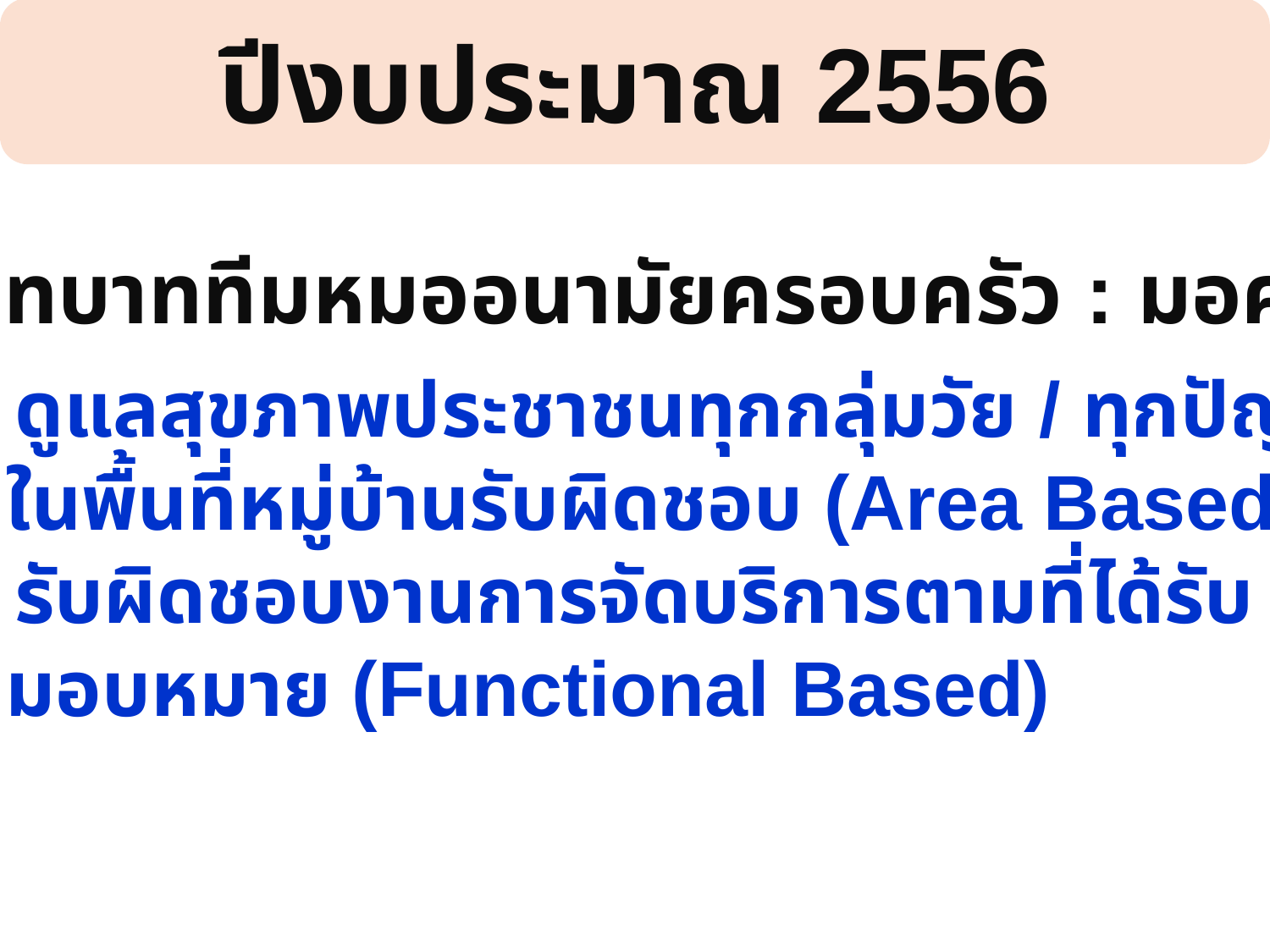

ปีงบประมาณ 2556
บทบาททีมหมออนามัยครอบครัว : มอค.

  1. ดูแลสุขภาพประชาชนทุกกลุ่มวัย / ทุกปัญหา
      ในพื้นที่หมู่บ้านรับผิดชอบ (Area Based)
  2. รับผิดชอบงานการจัดบริการตามที่ได้รับ
      มอบหมาย (Functional Based)